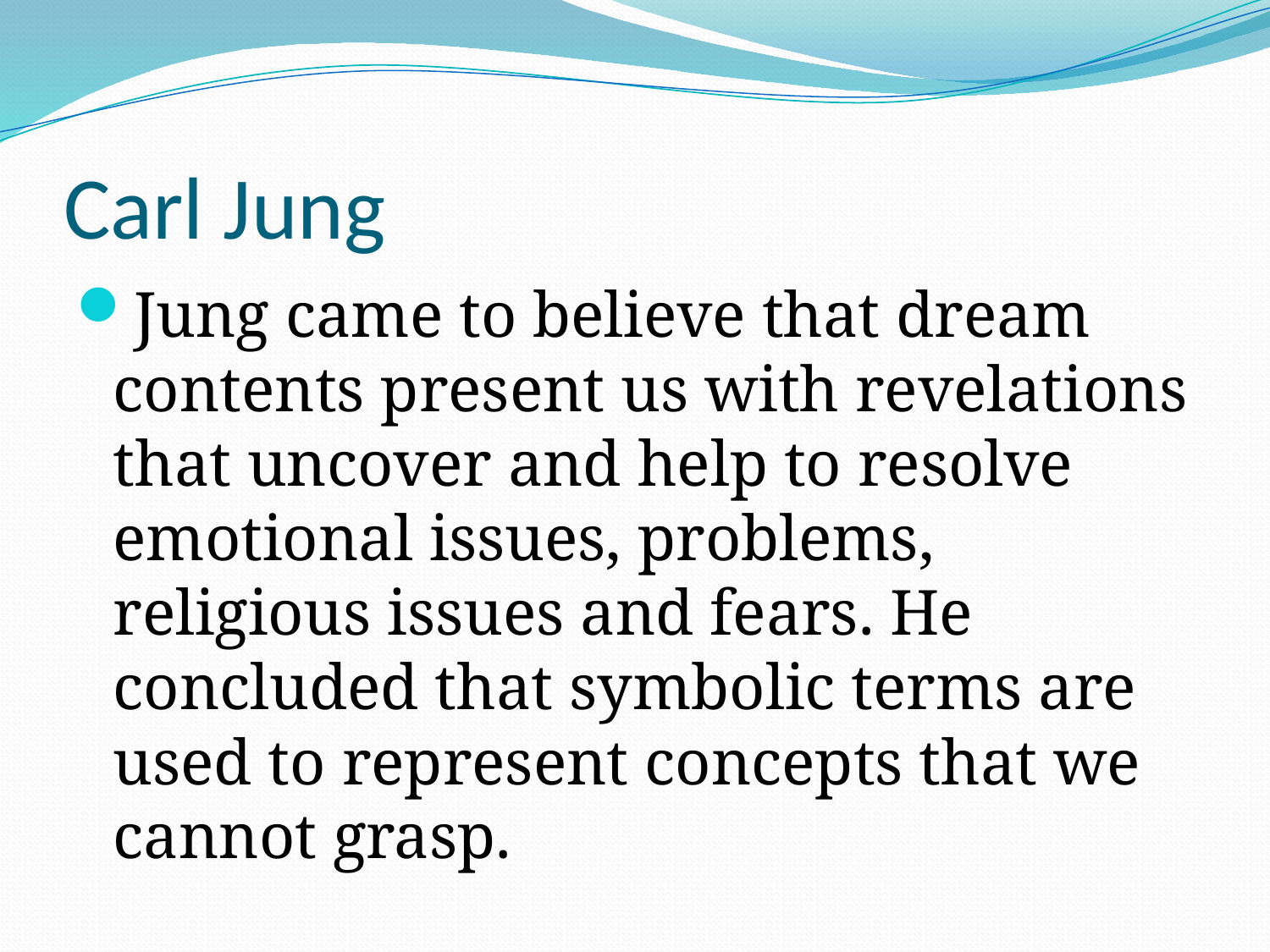

# Carl Jung
Jung came to believe that dream contents present us with revelations that uncover and help to resolve emotional issues, problems, religious issues and fears. He concluded that symbolic terms are used to represent concepts that we cannot grasp.